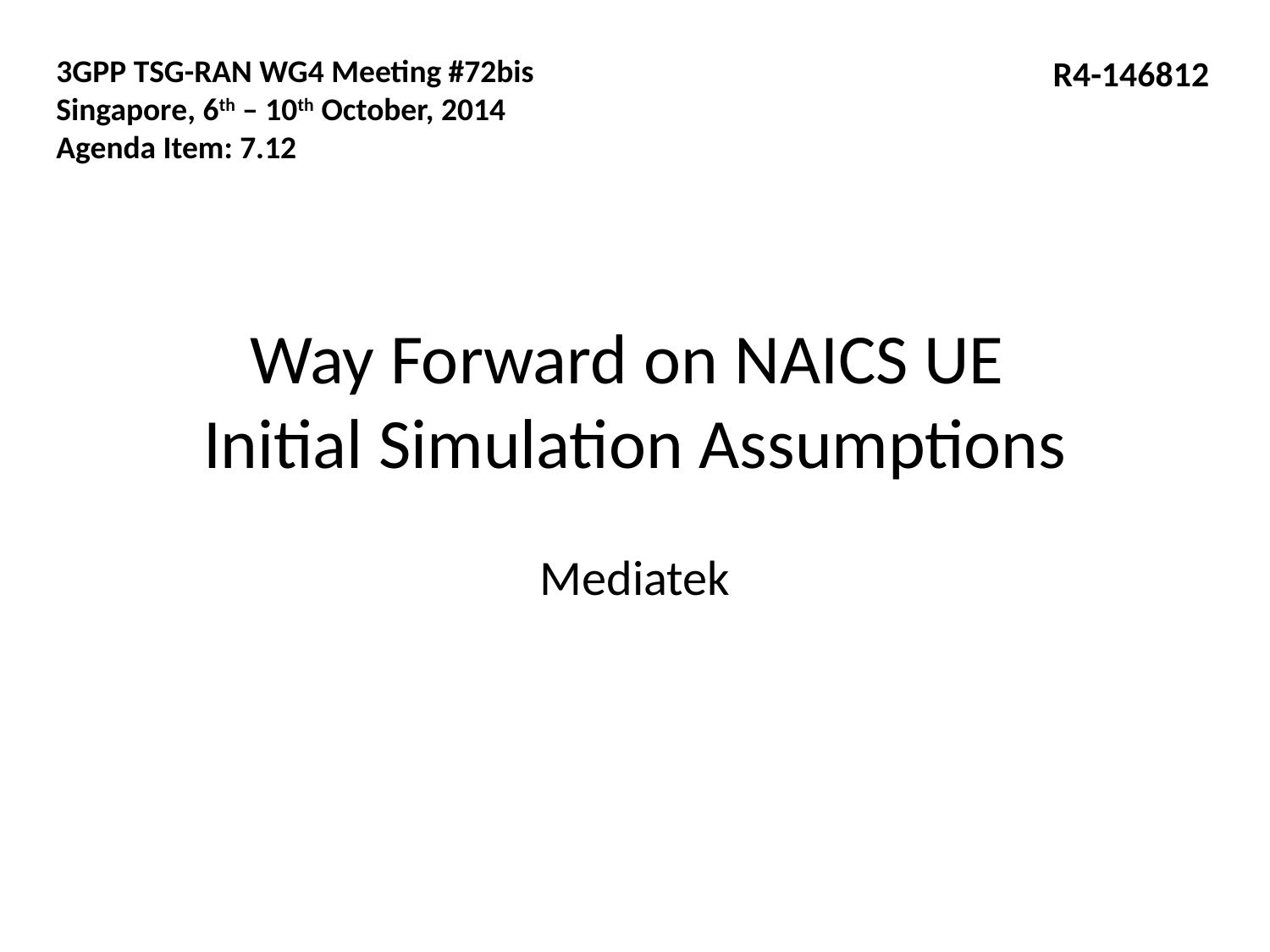

3GPP TSG-RAN WG4 Meeting #72bis
Singapore, 6th – 10th October, 2014
Agenda Item: 7.12
R4-146812
# Way Forward on NAICS UE Initial Simulation Assumptions
Mediatek